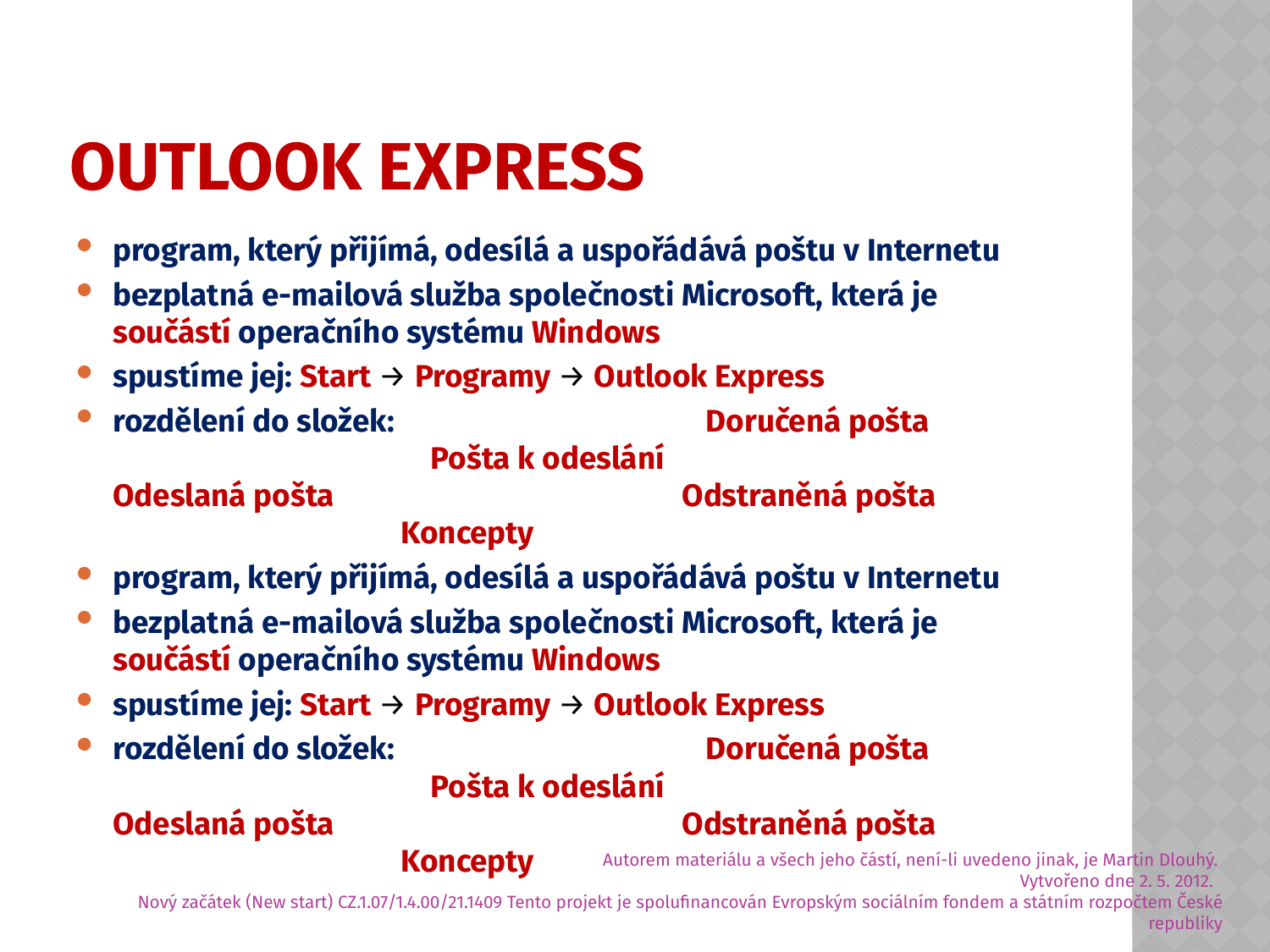

# Outlook Express
program, který přijímá, odesílá a uspořádává poštu v Internetu
bezplatná e-mailová služba společnosti Microsoft, která je součástí operačního systému Windows
spustíme jej: Start → Programy → Outlook Express
rozdělení do složek:                                          Doručená pošta                                                             Pošta k odeslání                                                  Odeslaná pošta                                               Odstraněná pošta                                                        Koncepty
program, který přijímá, odesílá a uspořádává poštu v Internetu
bezplatná e-mailová služba společnosti Microsoft, která je součástí operačního systému Windows
spustíme jej: Start → Programy → Outlook Express
rozdělení do složek:                                          Doručená pošta                                                             Pošta k odeslání                                                  Odeslaná pošta                                               Odstraněná pošta                                                        Koncepty

Autorem materiálu a všech jeho částí, není-li uvedeno jinak, je Martin Dlouhý.
Vytvořeno dne 2. 5. 2012.
Nový začátek (New start) CZ.1.07/1.4.00/21.1409 Tento projekt je spolufinancován Evropským sociálním fondem a státním rozpočtem České republiky